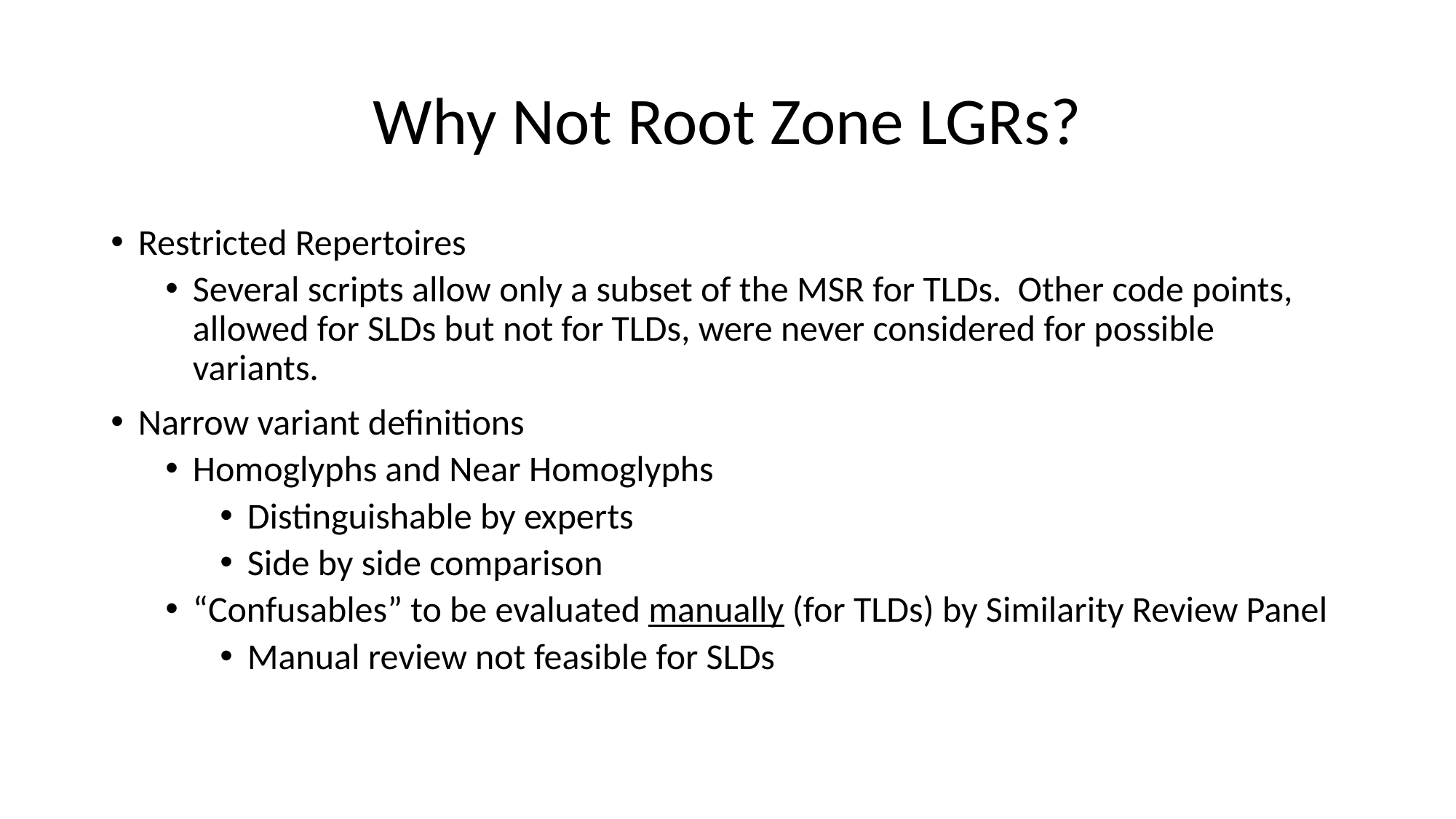

# Why Not Root Zone LGRs?
Restricted Repertoires
Several scripts allow only a subset of the MSR for TLDs.  Other code points, allowed for SLDs but not for TLDs, were never considered for possible variants.
Narrow variant definitions
Homoglyphs and Near Homoglyphs
Distinguishable by experts
Side by side comparison
“Confusables” to be evaluated manually (for TLDs) by Similarity Review Panel
Manual review not feasible for SLDs